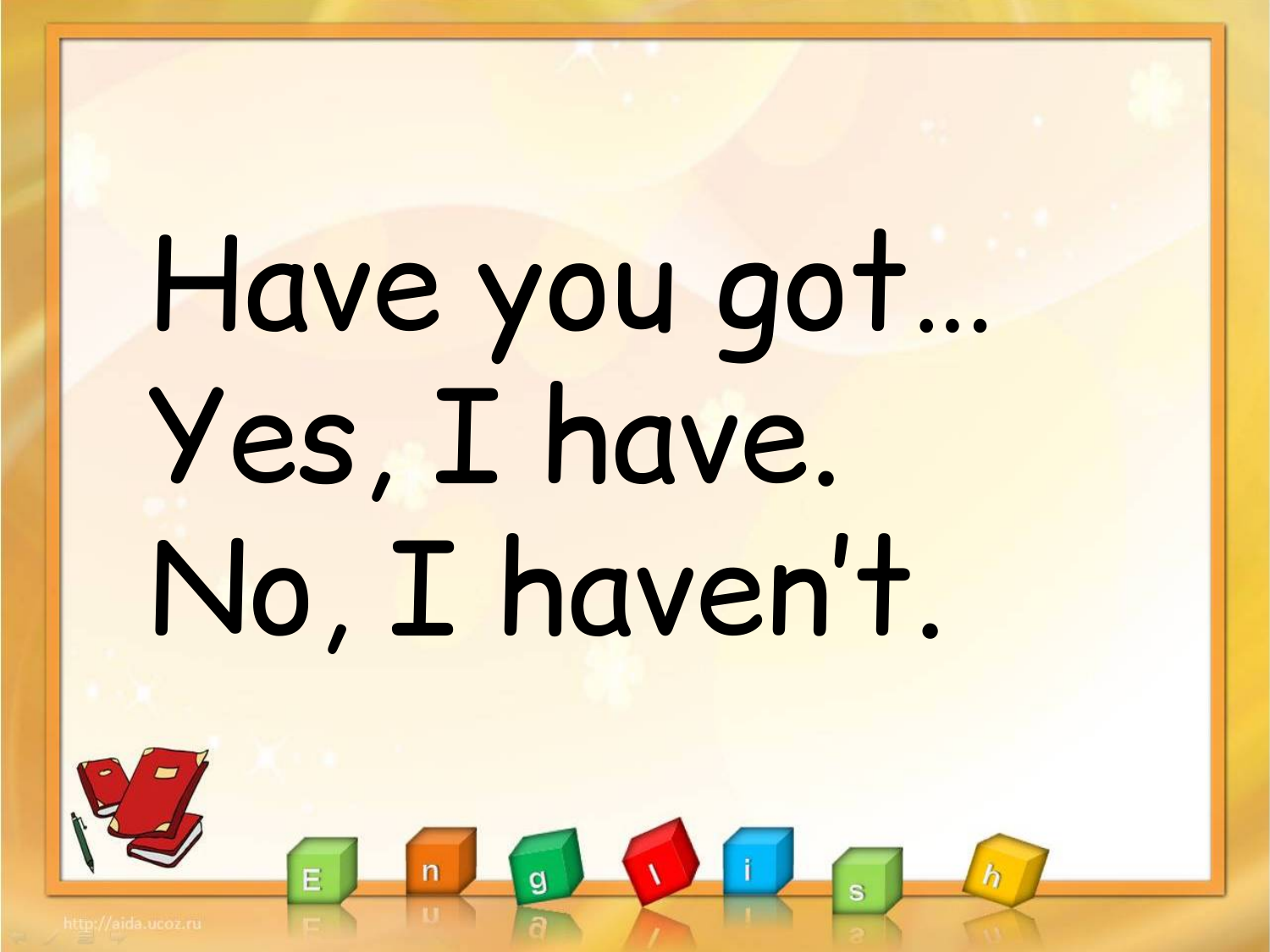

Have you got…
Yes, I have.
No, I haven’t.